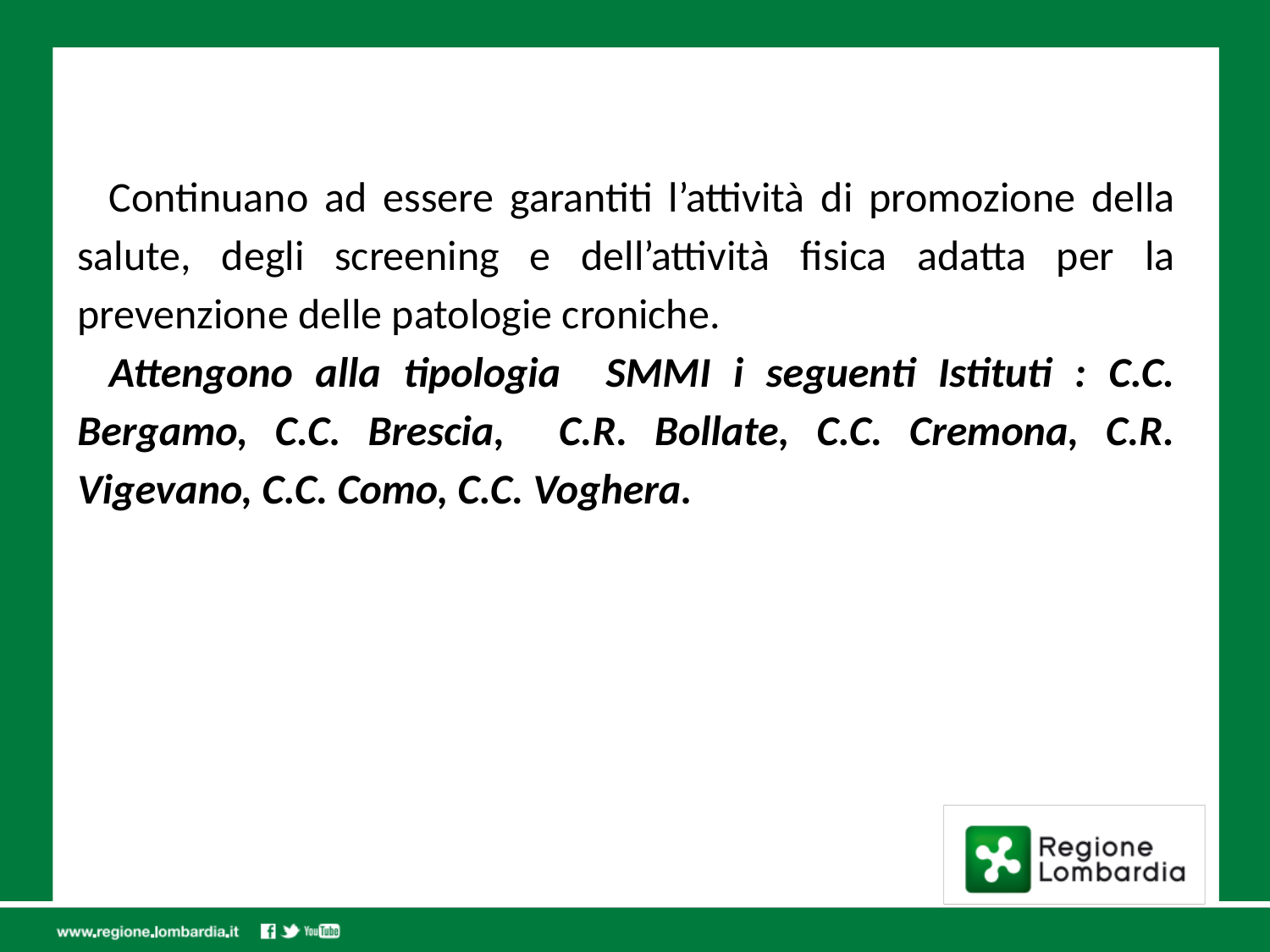

Continuano ad essere garantiti l’attività di promozione della salute, degli screening e dell’attività fisica adatta per la prevenzione delle patologie croniche.
Attengono alla tipologia  SMMI i seguenti Istituti : C.C. Bergamo, C.C. Brescia,  C.R. Bollate, C.C. Cremona, C.R. Vigevano, C.C. Como, C.C. Voghera.